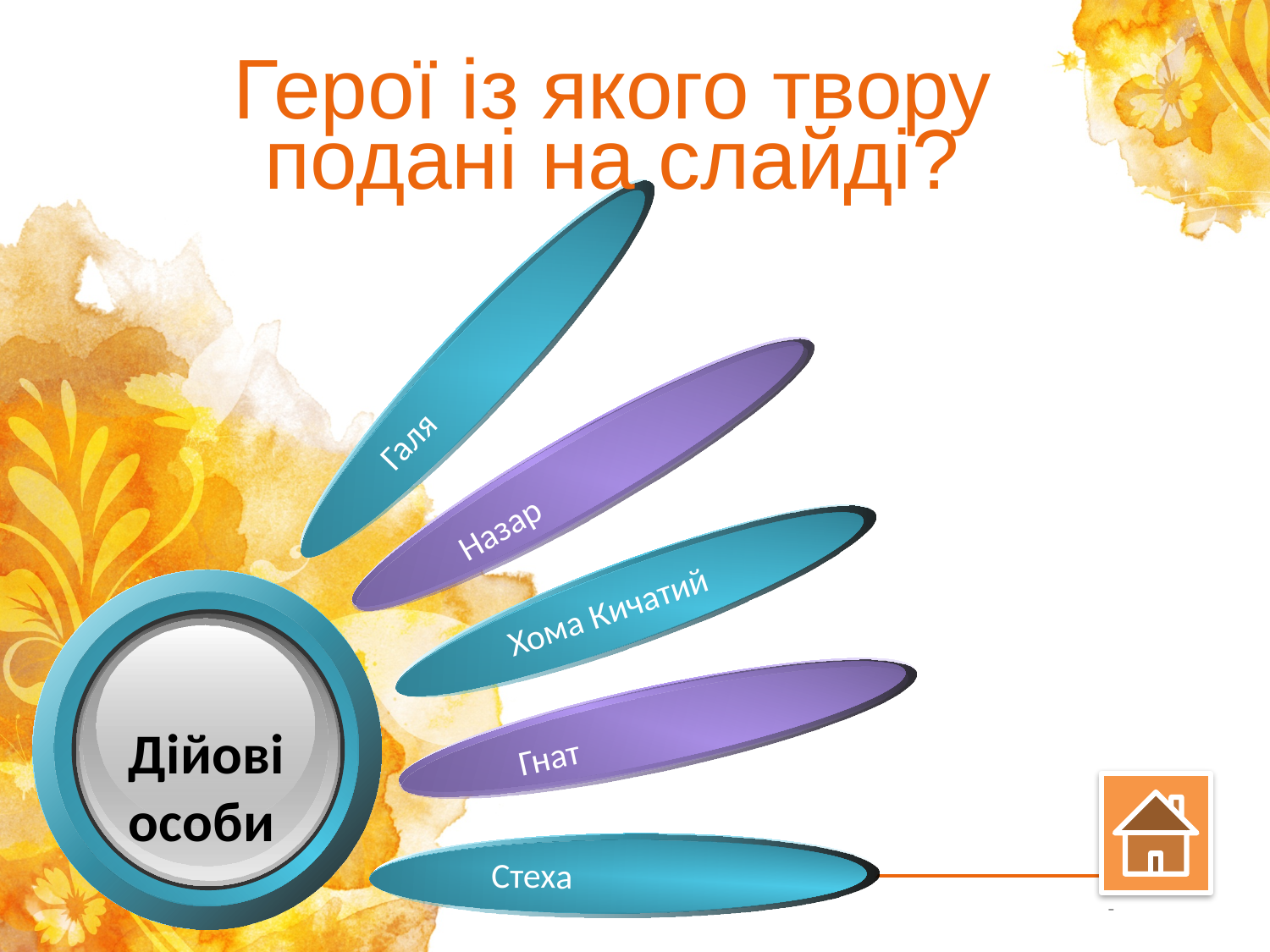

# Герої із якого твору подані на слайді?

Галя

Назар

Хома Кичатий

Дійові
особи

Гнат

Стеха